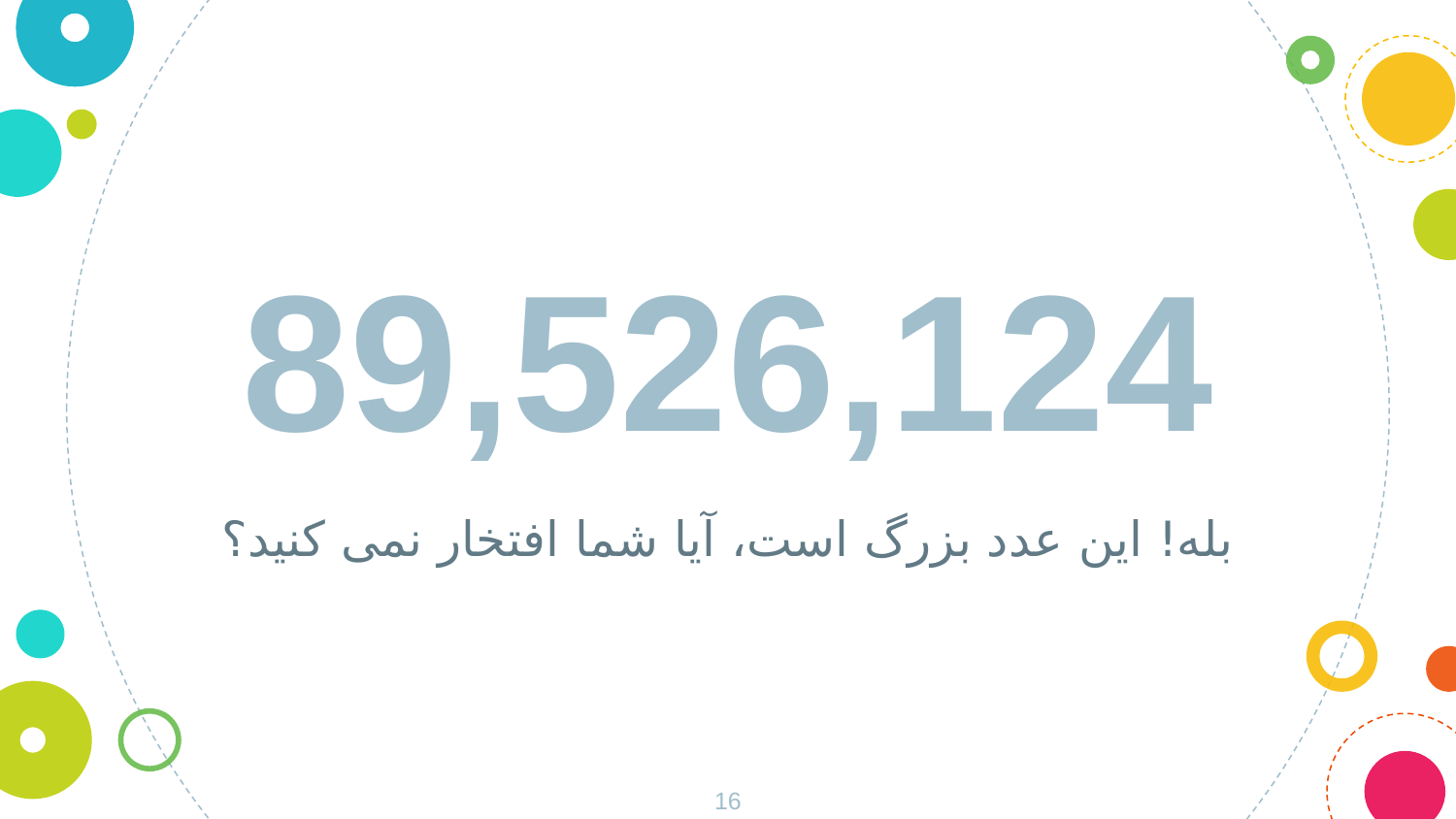

89,526,124
بله! این عدد بزرگ است، آیا شما افتخار نمی کنید؟
16